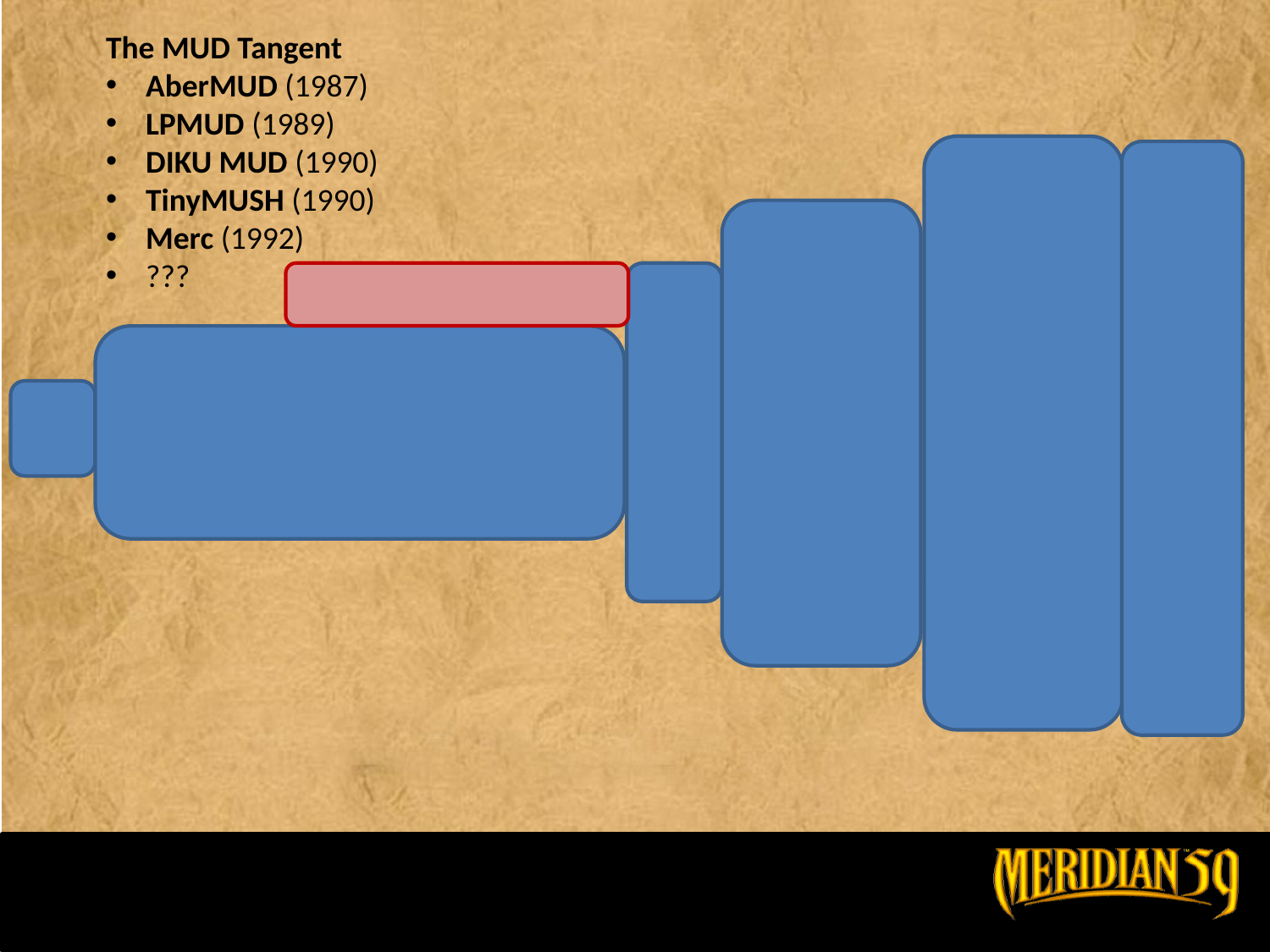

The MUD Tangent
AberMUD (1987)
LPMUD (1989)
DIKU MUD (1990)
TinyMUSH (1990)
Merc (1992)
???